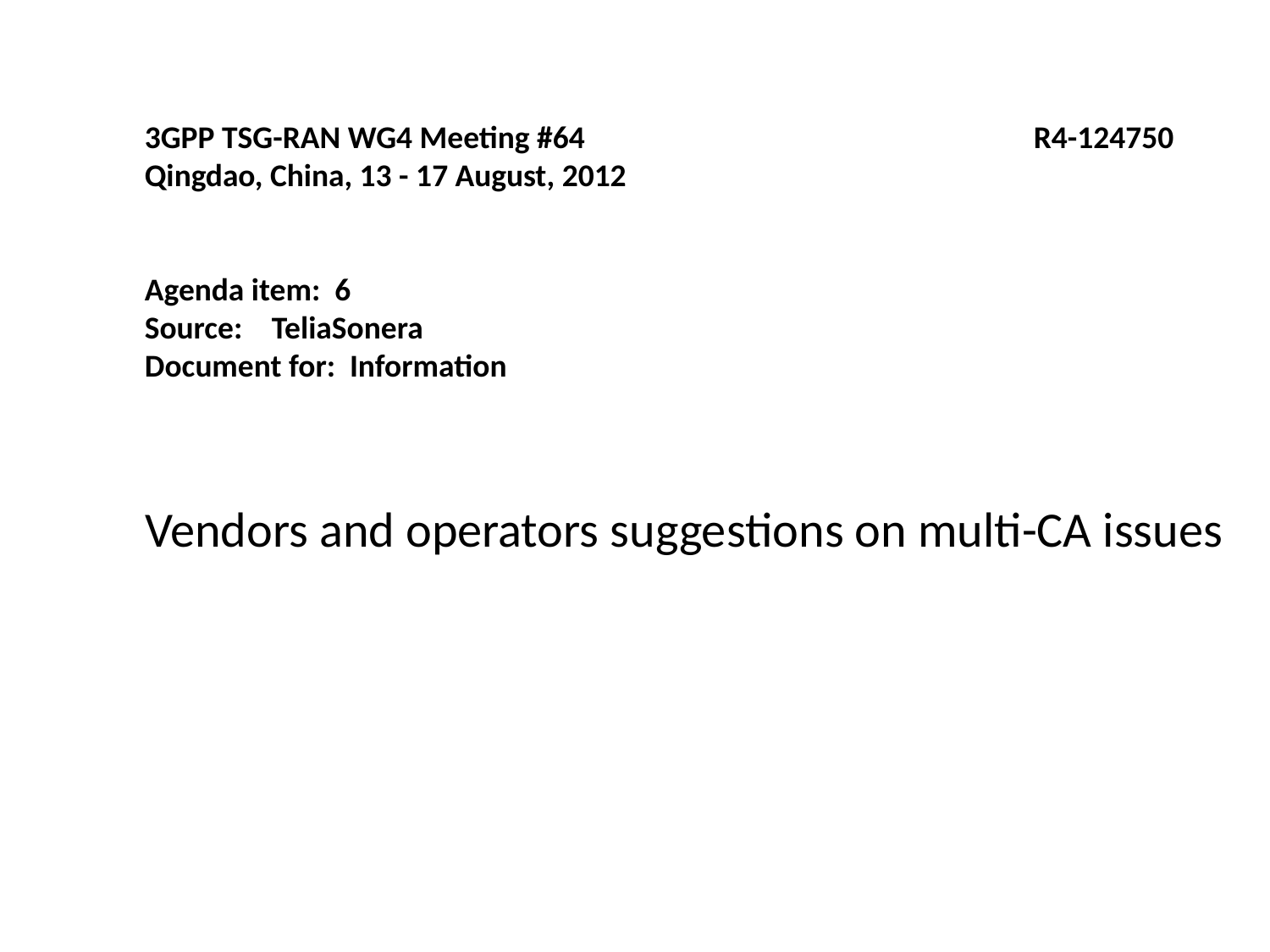

3GPP TSG-RAN WG4 Meeting #64				R4-124750
Qingdao, China, 13 - 17 August, 2012

Agenda item:  6
Source:  	TeliaSonera
Document for:  Information

Vendors and operators suggestions on multi-CA issues